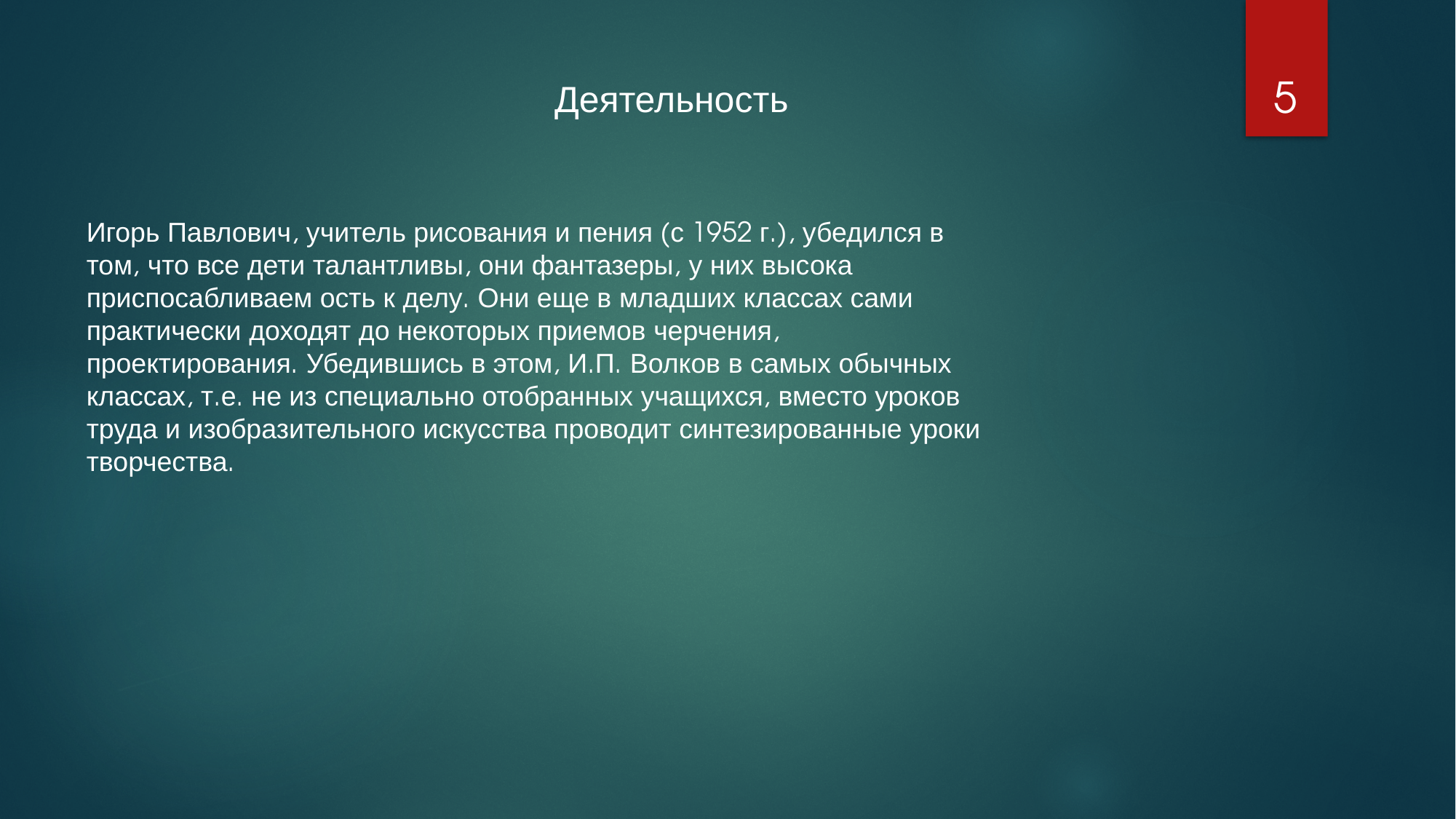

5
Деятельность
Игорь Павлович, учитель рисования и пения (с 1952 г.), убедился в том, что все дети талантливы, они фантазеры, у них высока приспосабливаем ость к делу. Они еще в младших классах сами практически доходят до некоторых приемов черчения, проектирования. Убедившись в этом, И.П. Волков в самых обычных классах, т.е. не из специально отобранных учащихся, вместо уроков труда и изобразительного искусства проводит синтезированные уроки творчества.